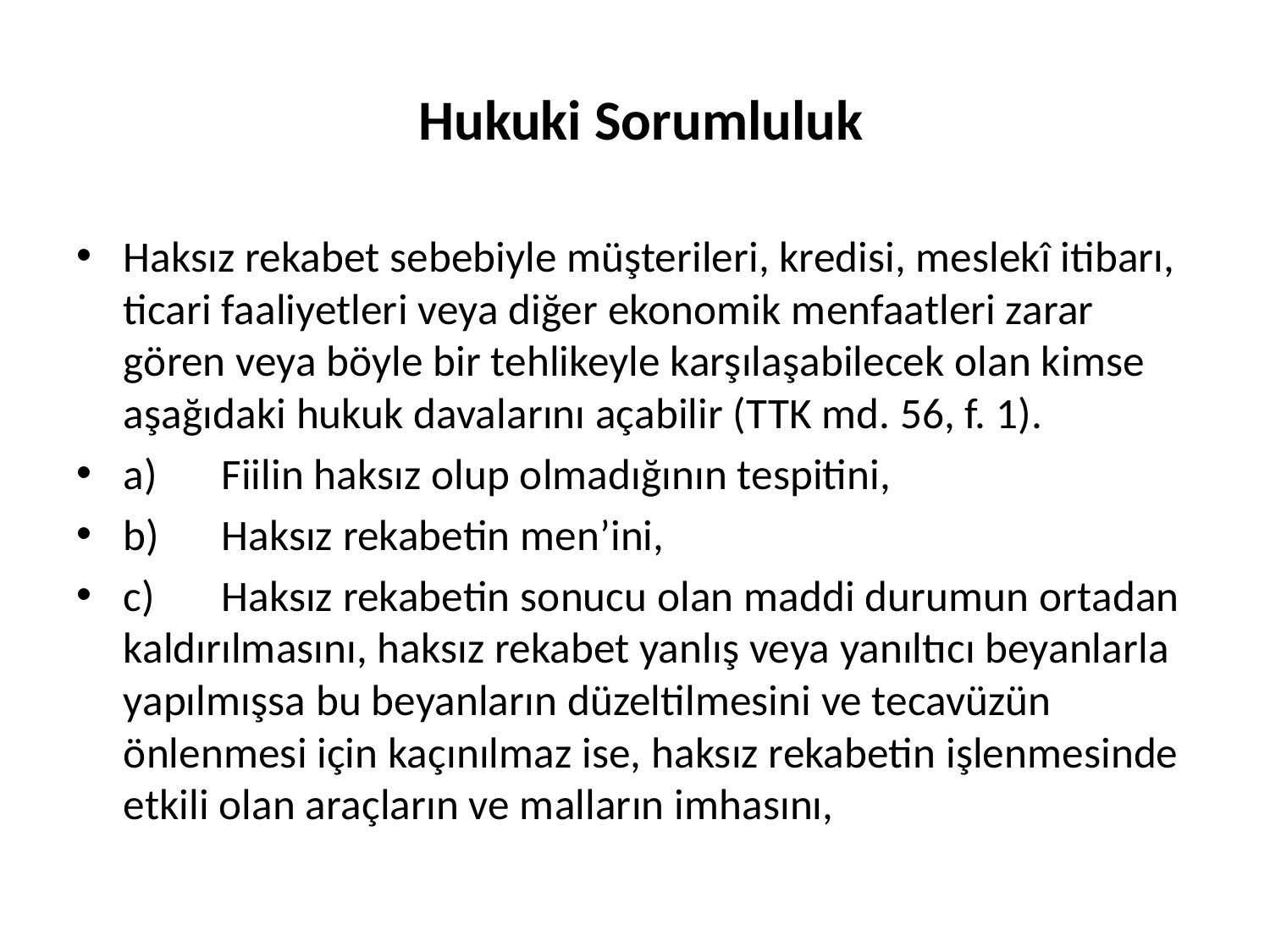

# Hukuki Sorumluluk
Haksız rekabet sebebiyle müşterileri, kredisi, meslekî itibarı, ticari faaliyetleri veya diğer ekonomik menfaatleri zarar gören veya böyle bir tehlikeyle karşılaşabilecek olan kimse aşağıdaki hukuk davalarını açabilir (TTK md. 56, f. 1).
a)	Fiilin haksız olup olmadığının tespitini,
b)	Haksız rekabetin men’ini,
c)	Haksız rekabetin sonucu olan maddi durumun ortadan kaldırılmasını, haksız rekabet yanlış veya yanıltıcı beyanlarla yapılmışsa bu beyanların düzeltilmesini ve tecavüzün önlenmesi için kaçınılmaz ise, haksız rekabetin işlenmesinde etkili olan araçların ve malların imhasını,